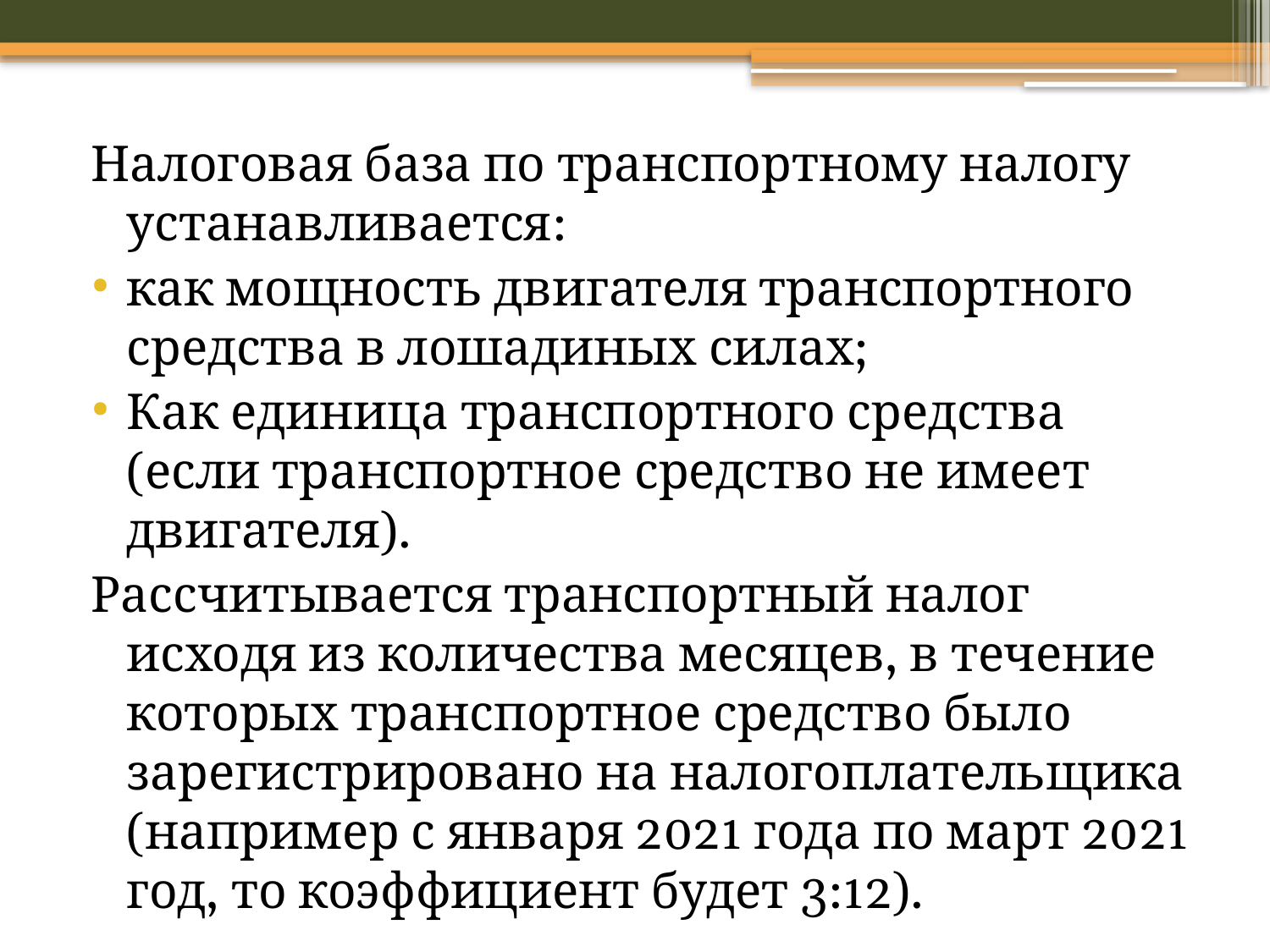

Налоговая база по транспортному налогу устанавливается:
как мощность двигателя транспортного средства в лошадиных силах;
Как единица транспортного средства (если транспортное средство не имеет двигателя).
Рассчитывается транспортный налог исходя из количества месяцев, в течение которых транспортное средство было зарегистрировано на налогоплательщика (например с января 2021 года по март 2021 год, то коэффициент будет 3:12).